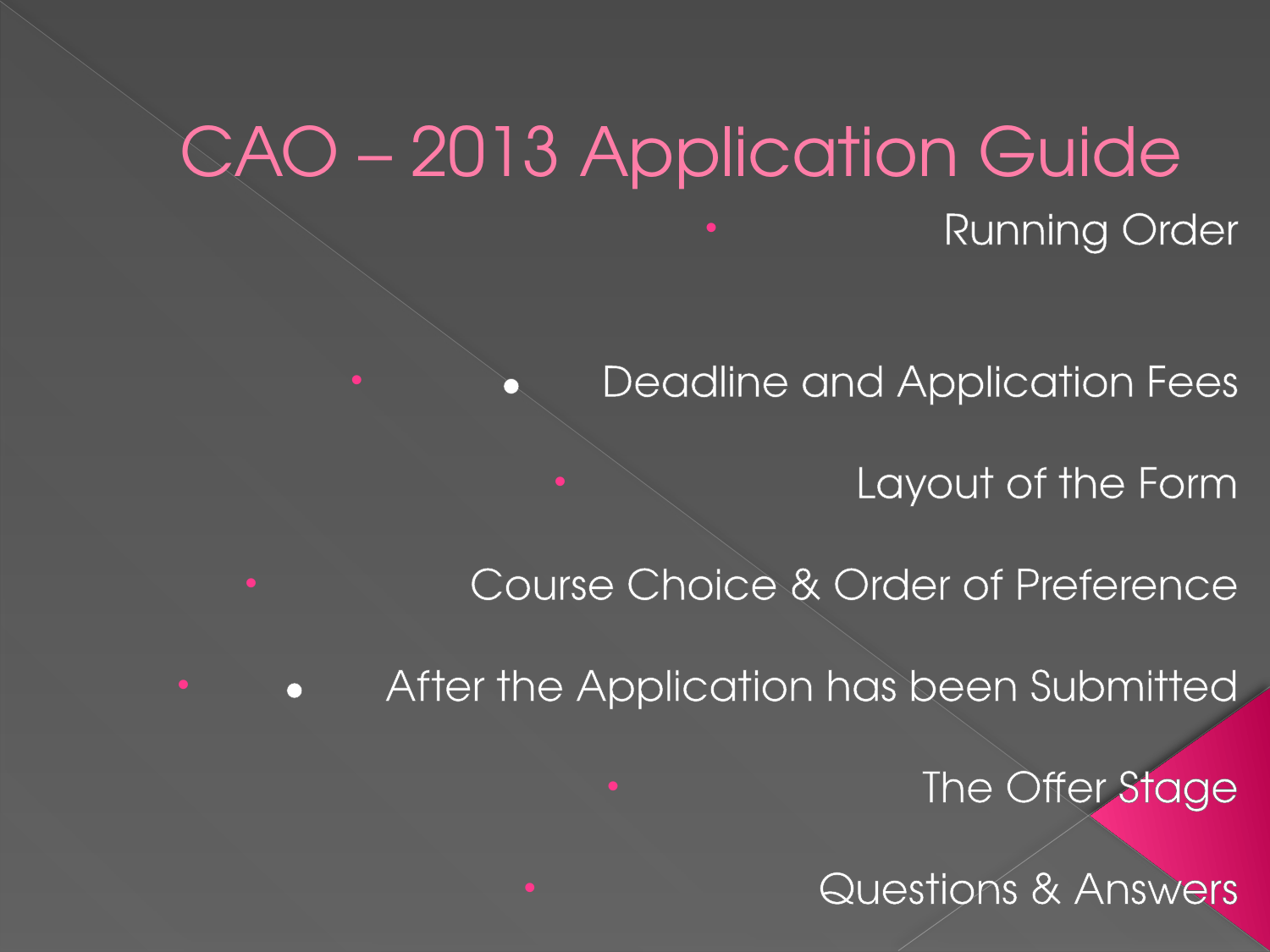

# CAO – 2013 Application Guide
Running Order

•	Deadline and Application Fees

	Layout of the Form

	Course Choice & Order of Preference

•	After the Application has been Submitted

	The Offer Stage

	Questions & Answers